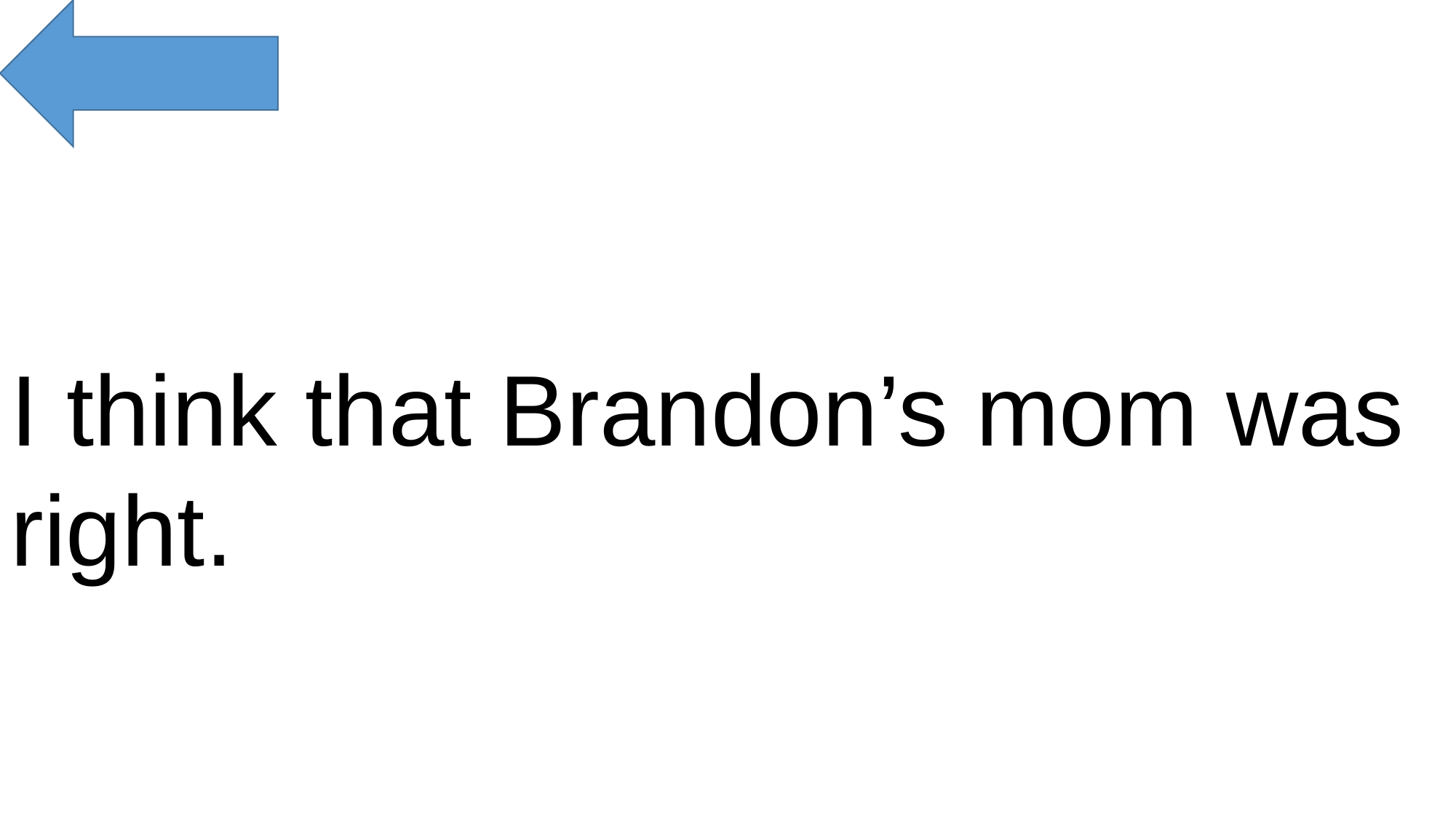

I think that Brandon’s mom was right.